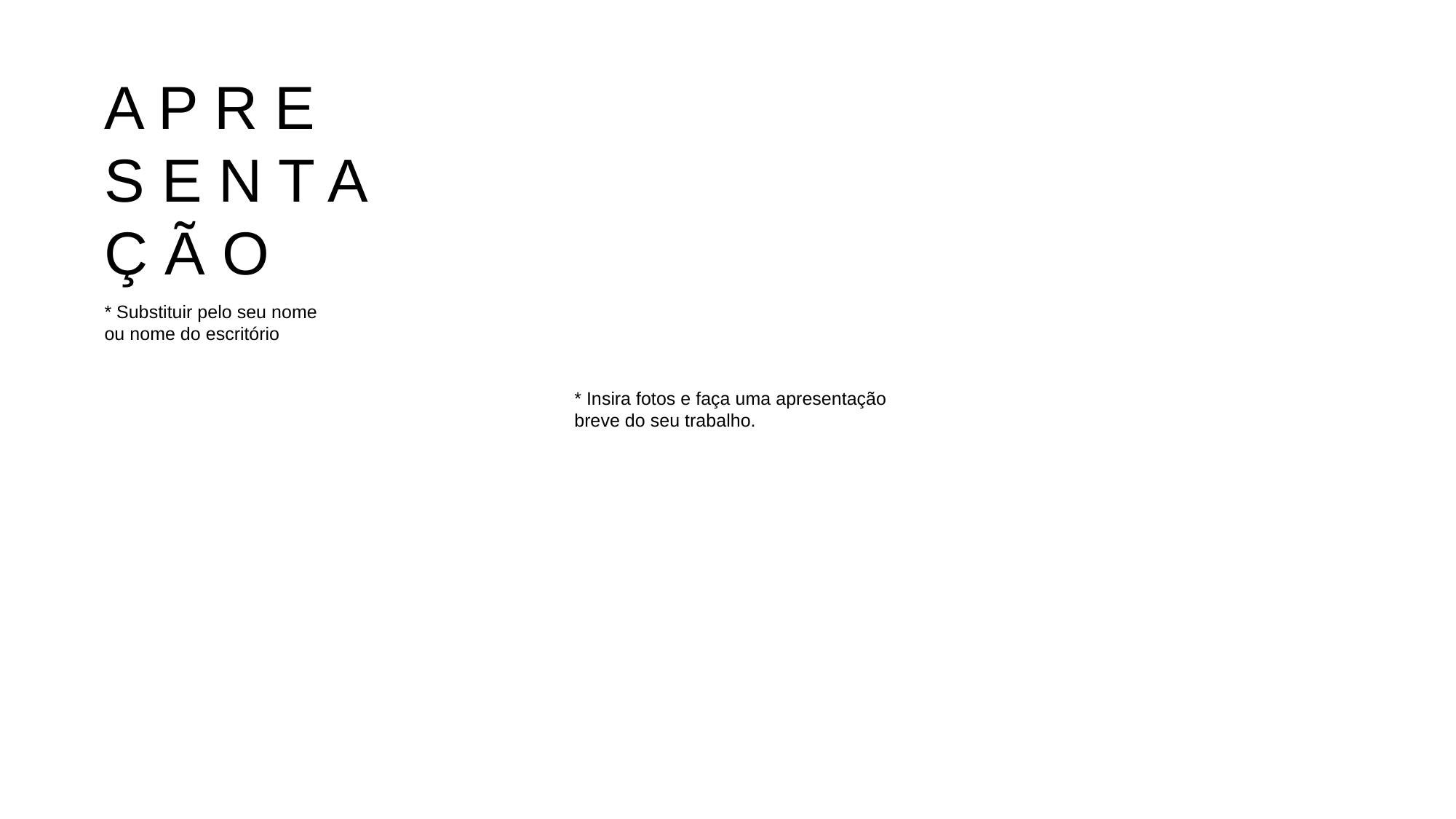

A P R E
S E N T A Ç Ã O
* Substituir pelo seu nome ou nome do escritório
* Insira fotos e faça uma apresentação breve do seu trabalho.